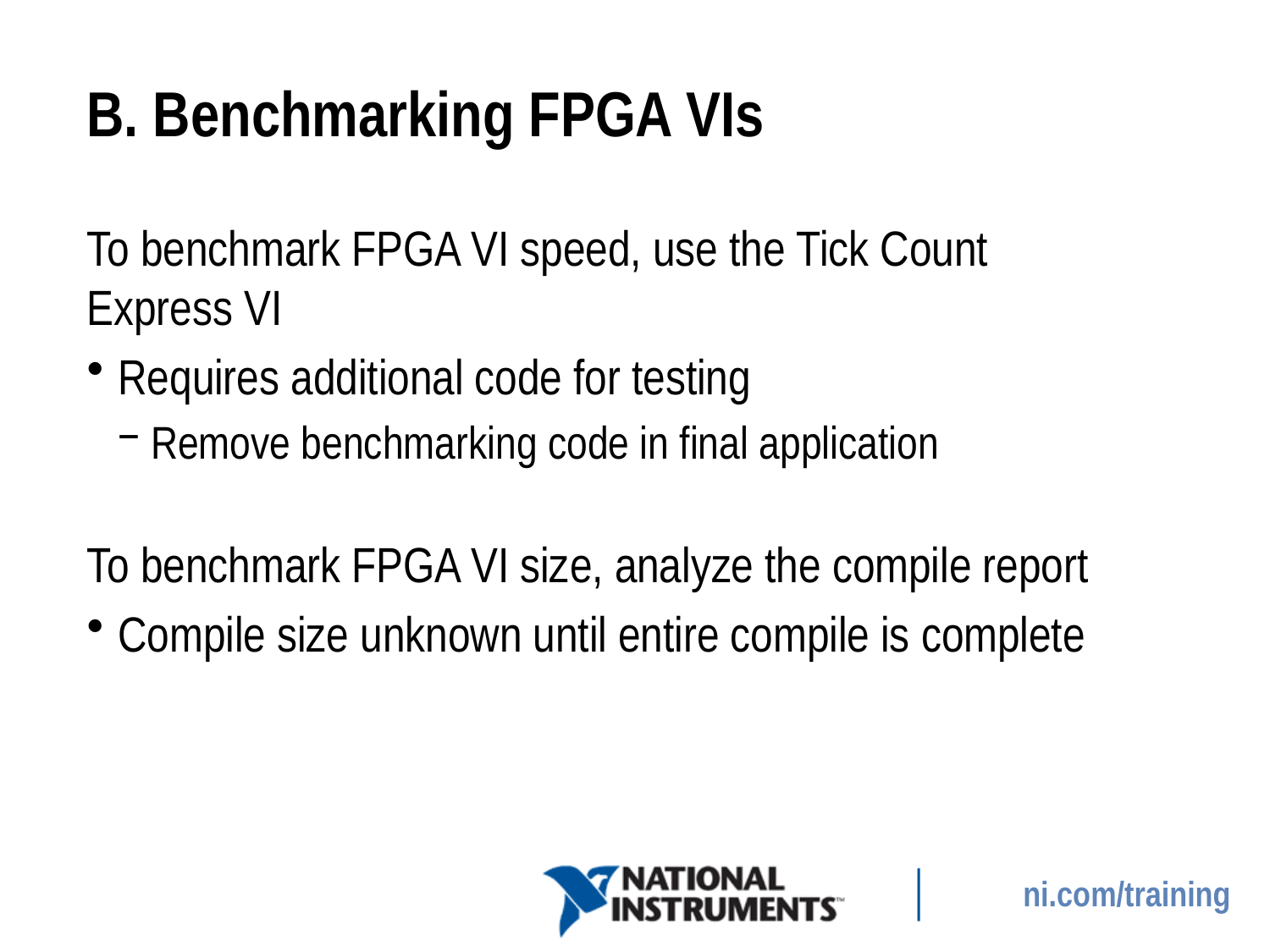

# B. Benchmarking FPGA VIs
To benchmark FPGA VI speed, use the Tick Count
Express VI
Requires additional code for testing
Remove benchmarking code in final application
To benchmark FPGA VI size, analyze the compile report
Compile size unknown until entire compile is complete